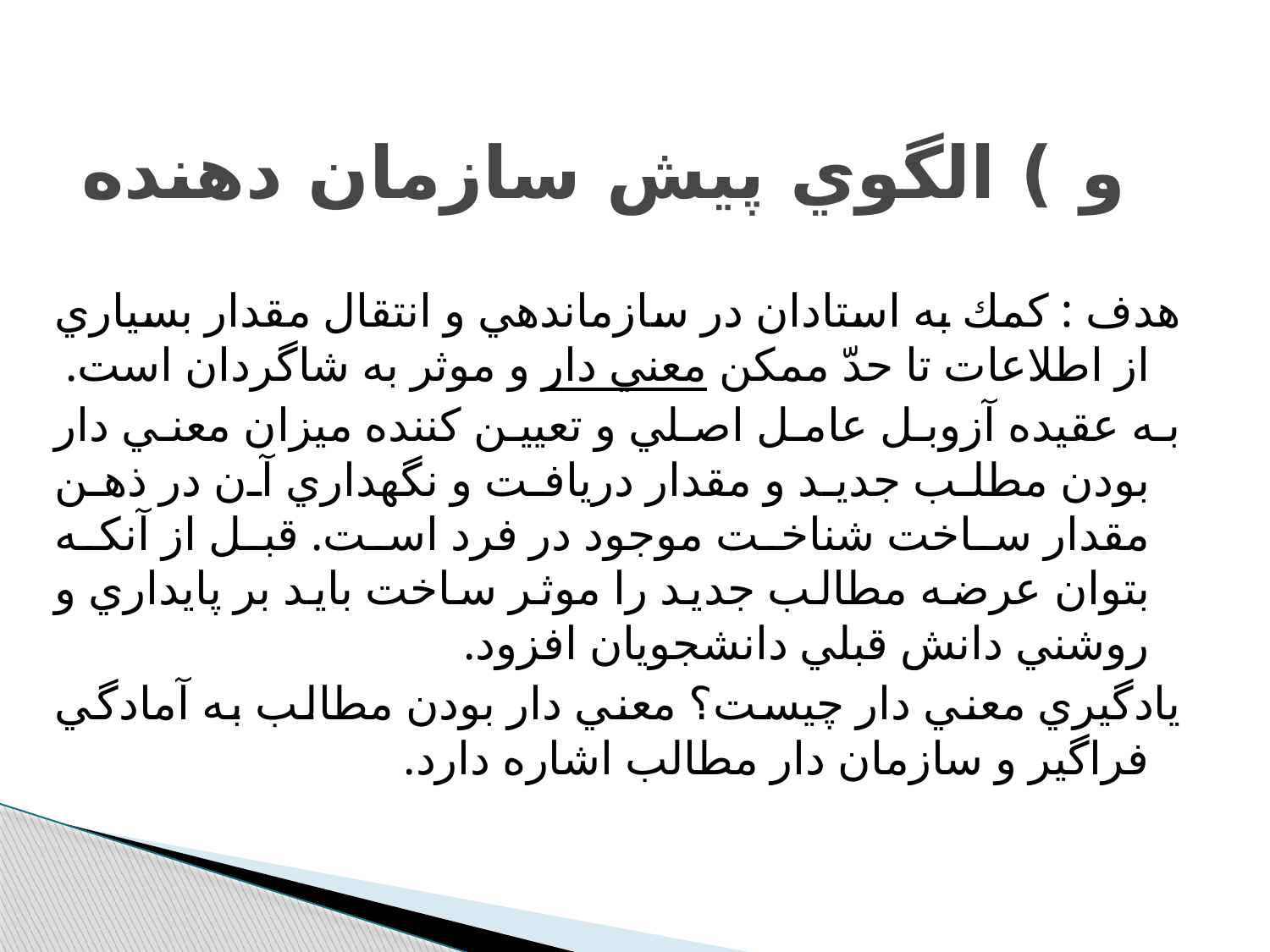

# و ) الگوي پيش سازمان دهنده
هدف : كمك به استادان در سازماندهي و انتقال مقدار بسياري از 	اطلاعات تا حدّ ممكن معني دار و موثر به شاگردان است.
	به عقيده آزوبل عامل اصلي و تعيين كننده ميزان معني دار بودن مطلب جديد و مقدار دريافت و نگهداري آن در ذهن مقدار ساخت شناخت موجود در فرد است. قبل از آنكه بتوان عرضه مطالب جديد را موثر ساخت بايد بر پايداري و روشني دانش قبلي دانشجويان افزود.
	يادگيري معني دار چيست؟ معني دار بودن مطالب به آمادگي فراگير و سازمان دار مطالب اشاره دارد.